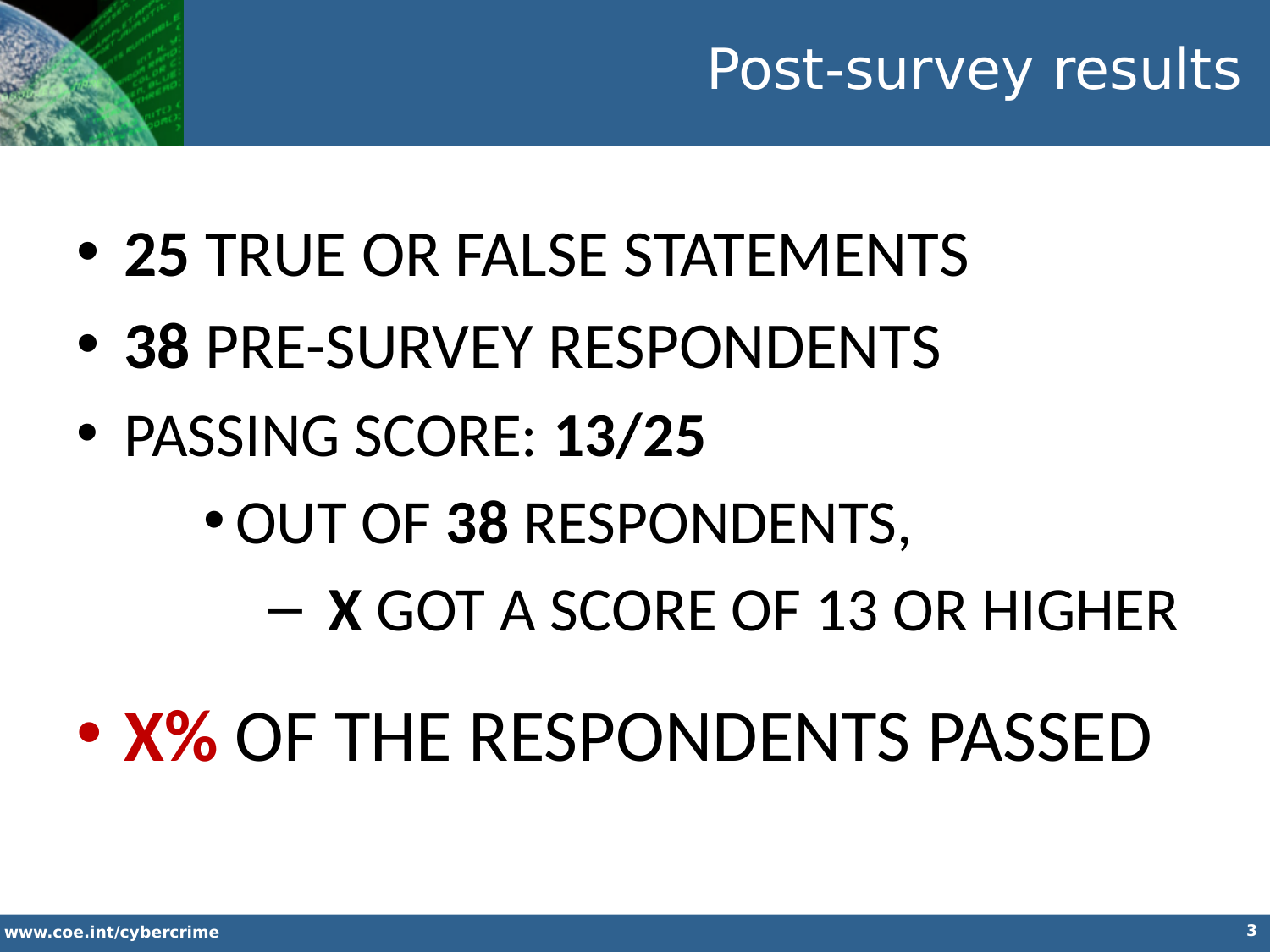

Post-survey results
25 TRUE OR FALSE STATEMENTS
38 PRE-SURVEY RESPONDENTS
PASSING SCORE: 13/25
OUT OF 38 RESPONDENTS,
  X GOT A SCORE OF 13 OR HIGHER

X% OF THE RESPONDENTS PASSED